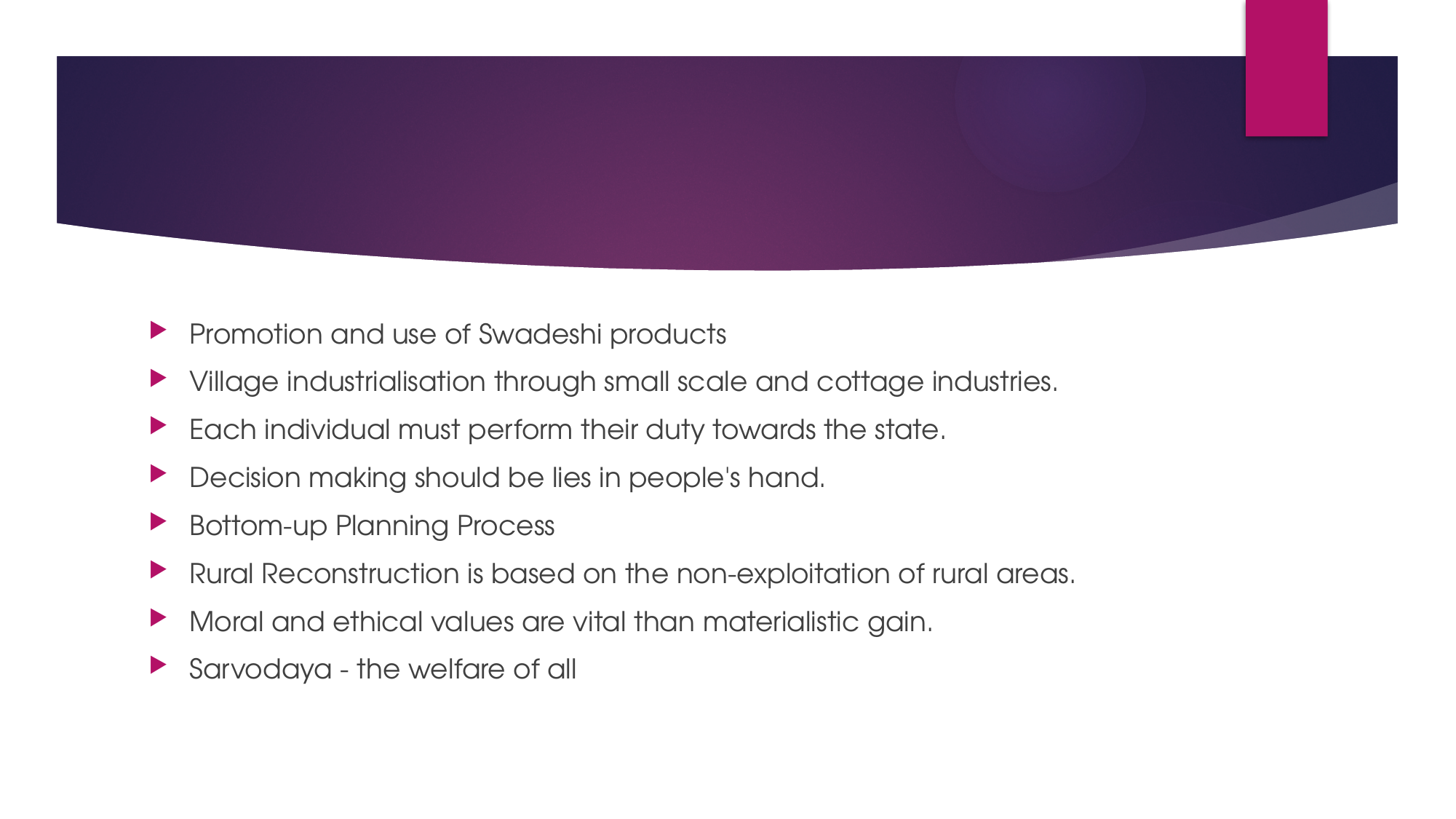

Promotion and use of Swadeshi products
Village industrialisation through small scale and cottage industries.
Each individual must perform their duty towards the state.
Decision making should be lies in people's hand.
Bottom-up Planning Process
Rural Reconstruction is based on the non-exploitation of rural areas.
Moral and ethical values are vital than materialistic gain.
Sarvodaya - the welfare of all